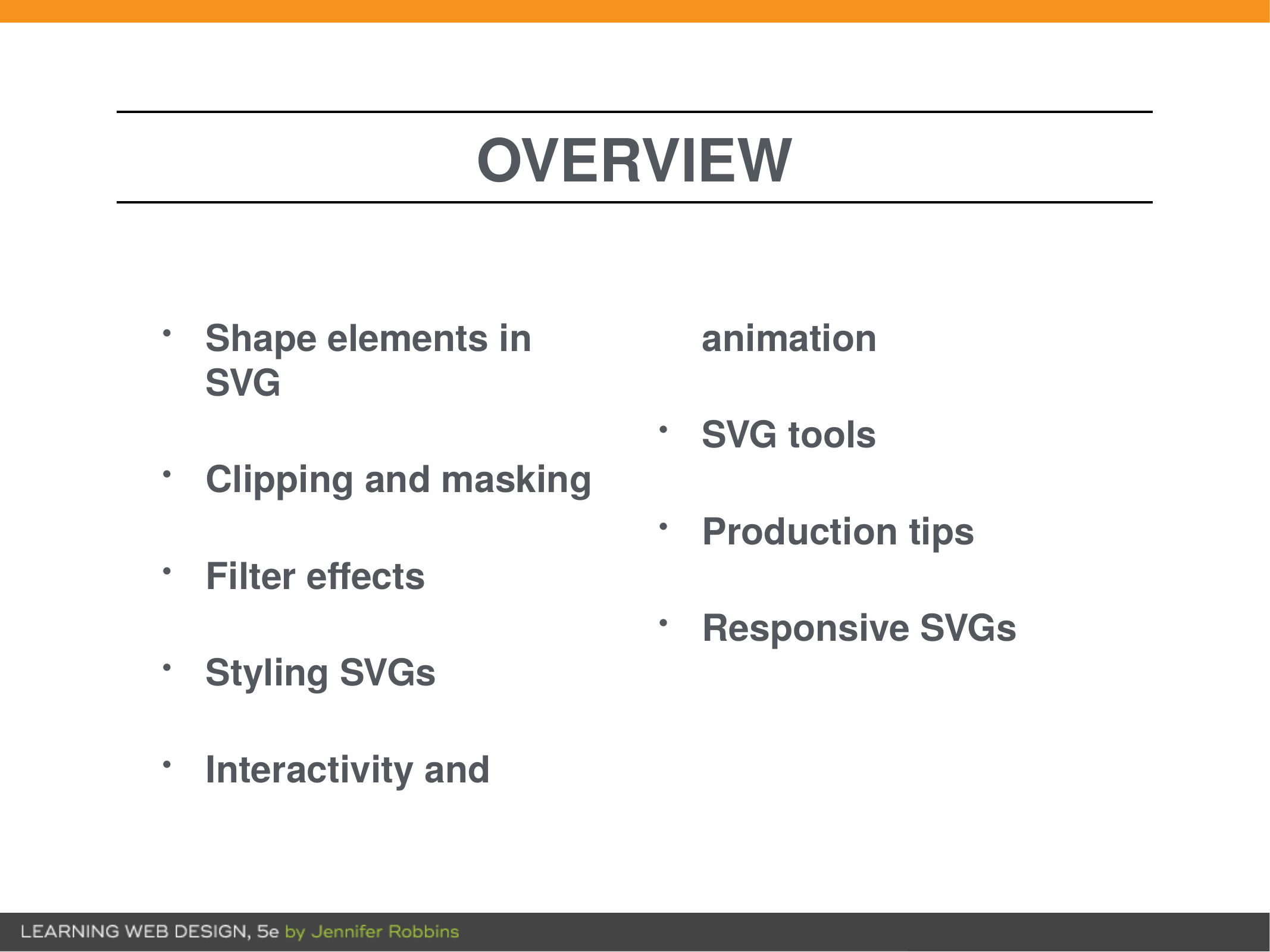

Shape elements in SVG
Clipping and masking
Filter effects
Styling SVGs
Interactivity and animation
SVG tools
Production tips
Responsive SVGs